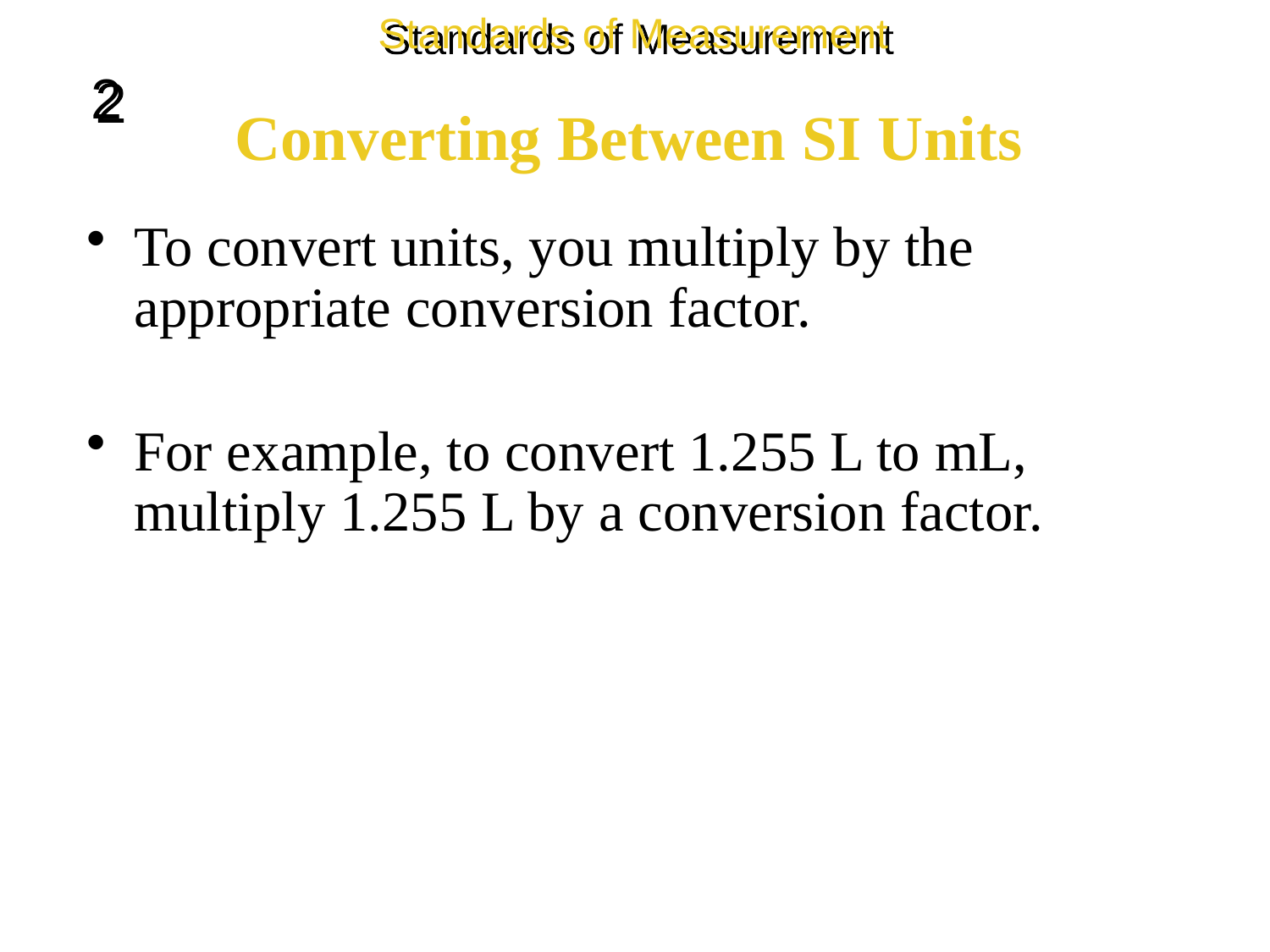

Standards of Measurement
2
Converting Between SI Units
To convert units, you multiply by the appropriate conversion factor.
For example, to convert 1.255 L to mL, multiply 1.255 L by a conversion factor.